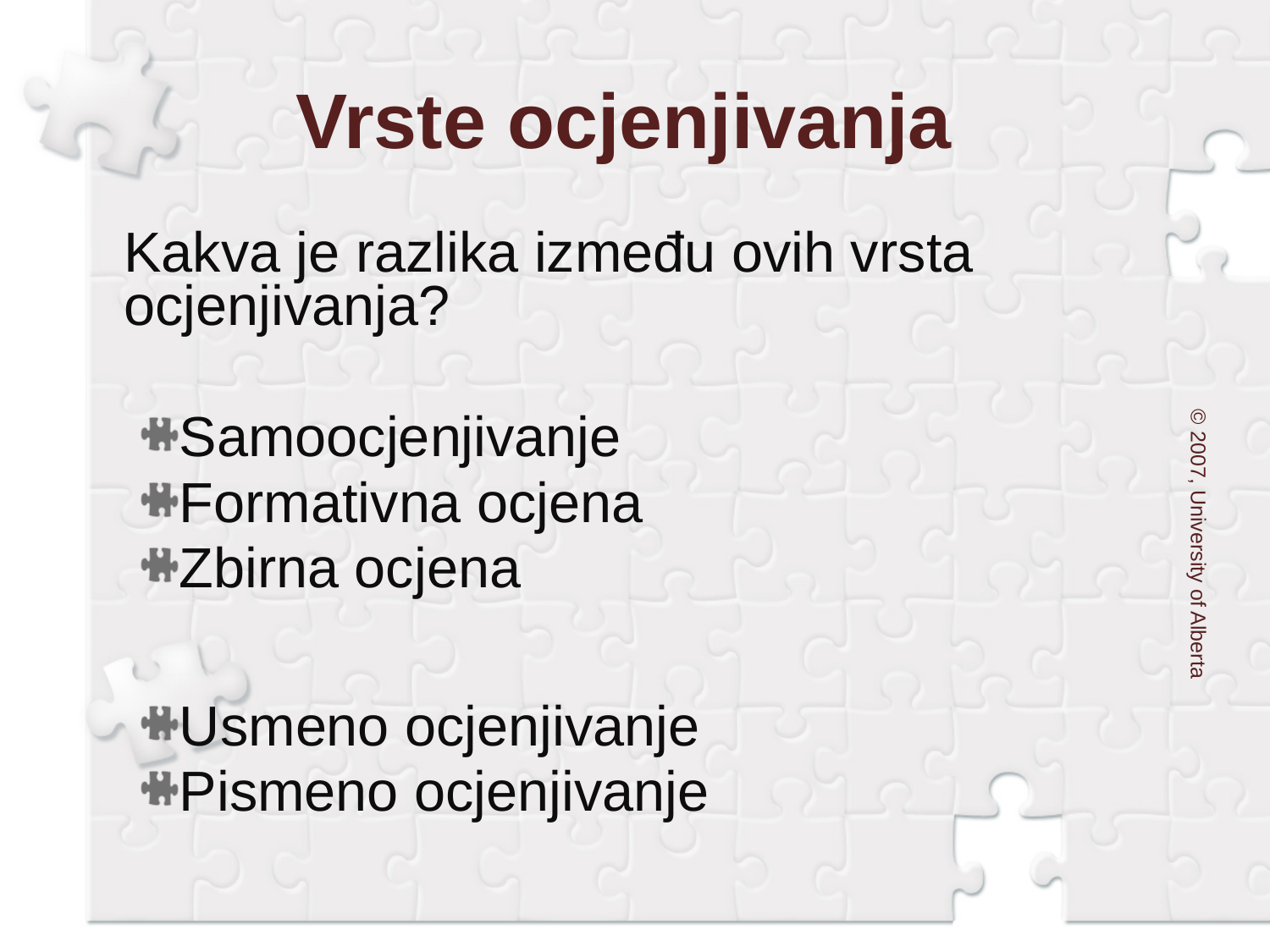

# Vrste ocjenjivanja
	Kakva je razlika između ovih vrsta ocjenjivanja?

Samoocjenjivanje
Formativna ocjena
Zbirna ocjena

Usmeno ocjenjivanje
Pismeno ocjenjivanje

© 2007, University of Alberta